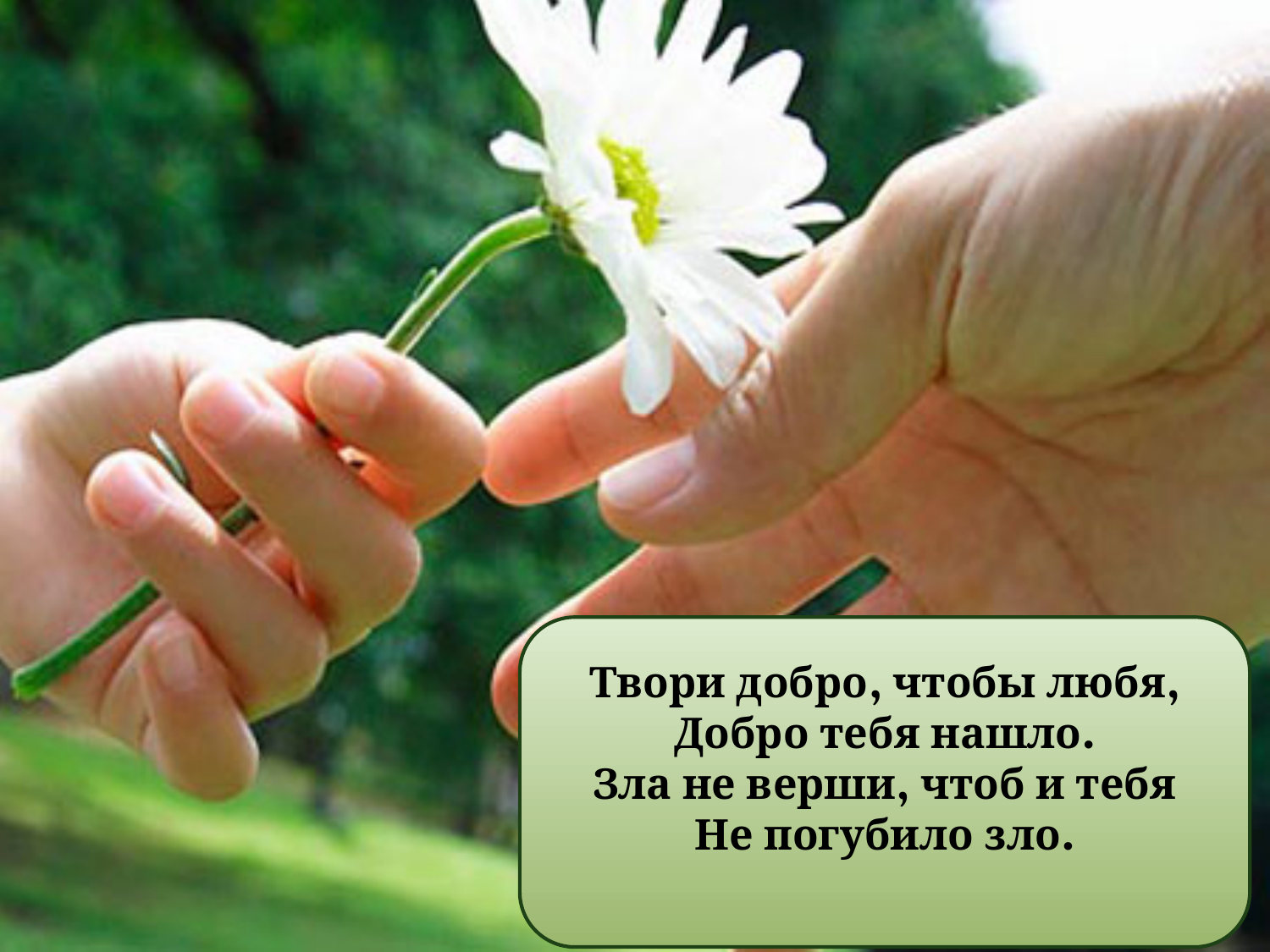

Твори добро, чтобы любя,
Добро тебя нашло.
Зла не верши, чтоб и тебя
Не погубило зло.